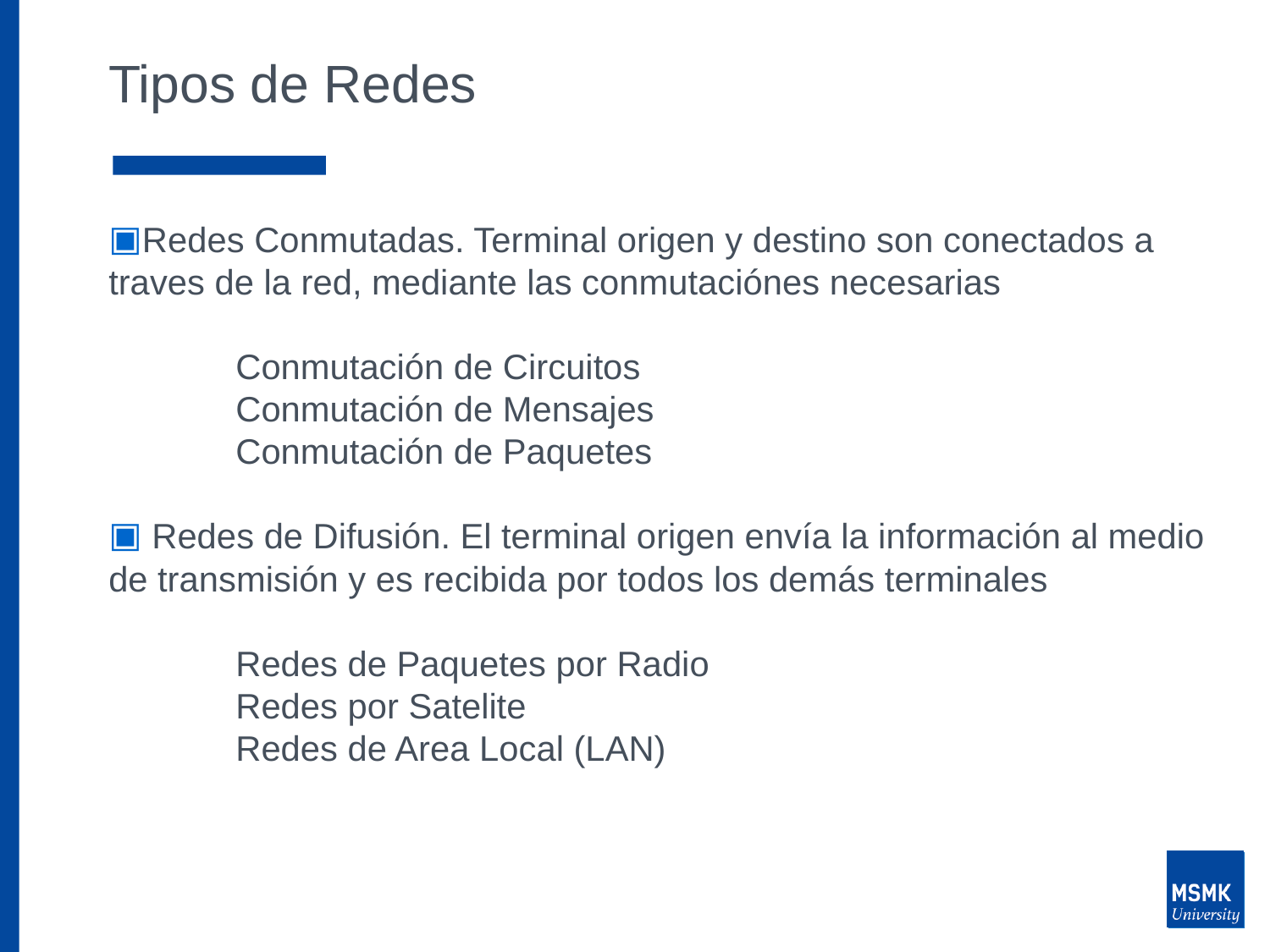

# Tipos de Redes
Redes Conmutadas. Terminal origen y destino son conectados a traves de la red, mediante las conmutaciónes necesarias

	Conmutación de Circuitos
	Conmutación de Mensajes
	Conmutación de Paquetes

 Redes de Difusión. El terminal origen envía la información al medio de transmisión y es recibida por todos los demás terminales

	Redes de Paquetes por Radio
	Redes por Satelite
	Redes de Area Local (LAN)